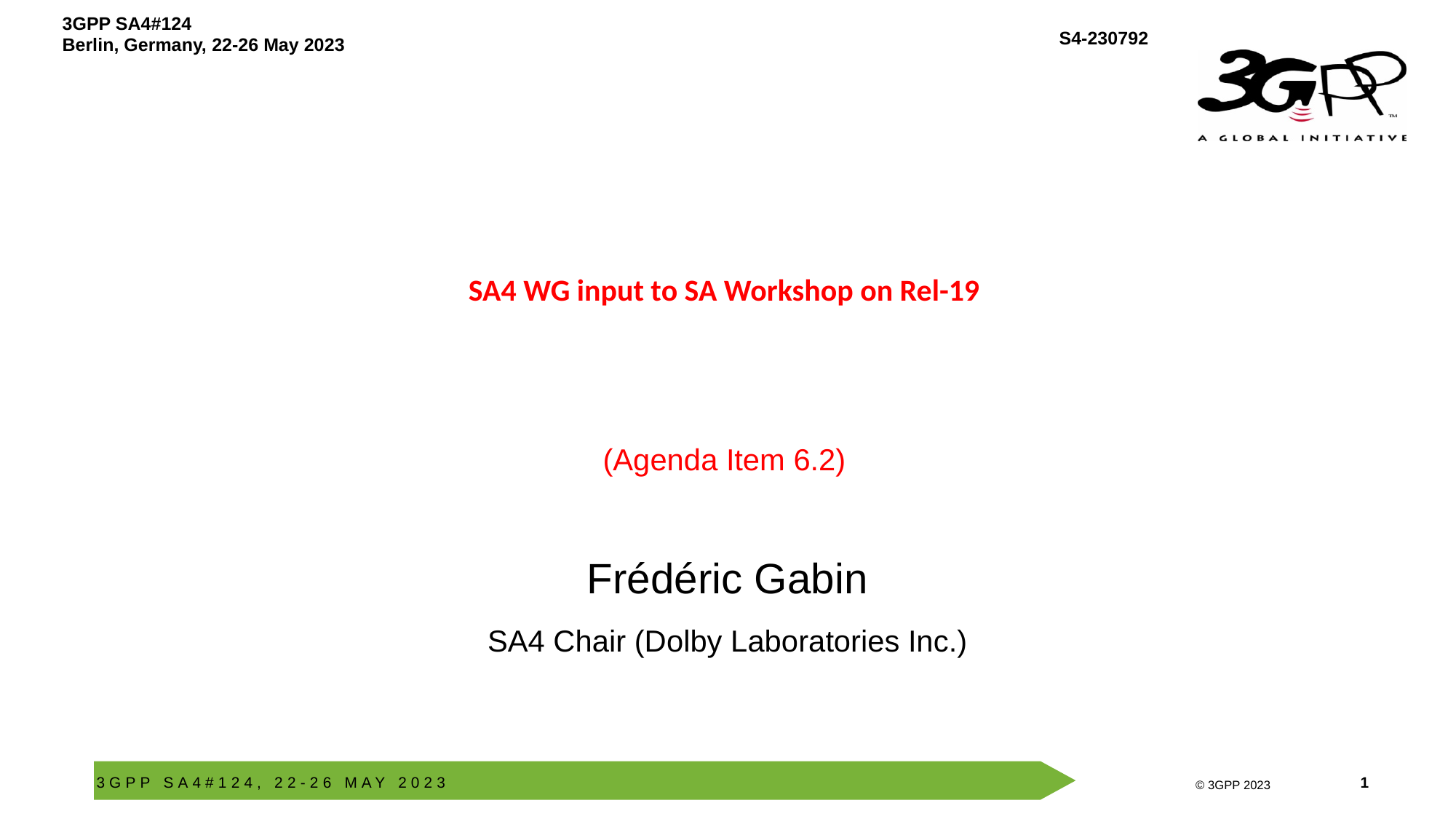

# SA4 WG input to SA Workshop on Rel-19
(Agenda Item 6.2)

Frédéric Gabin

SA4 Chair (Dolby Laboratories Inc.)